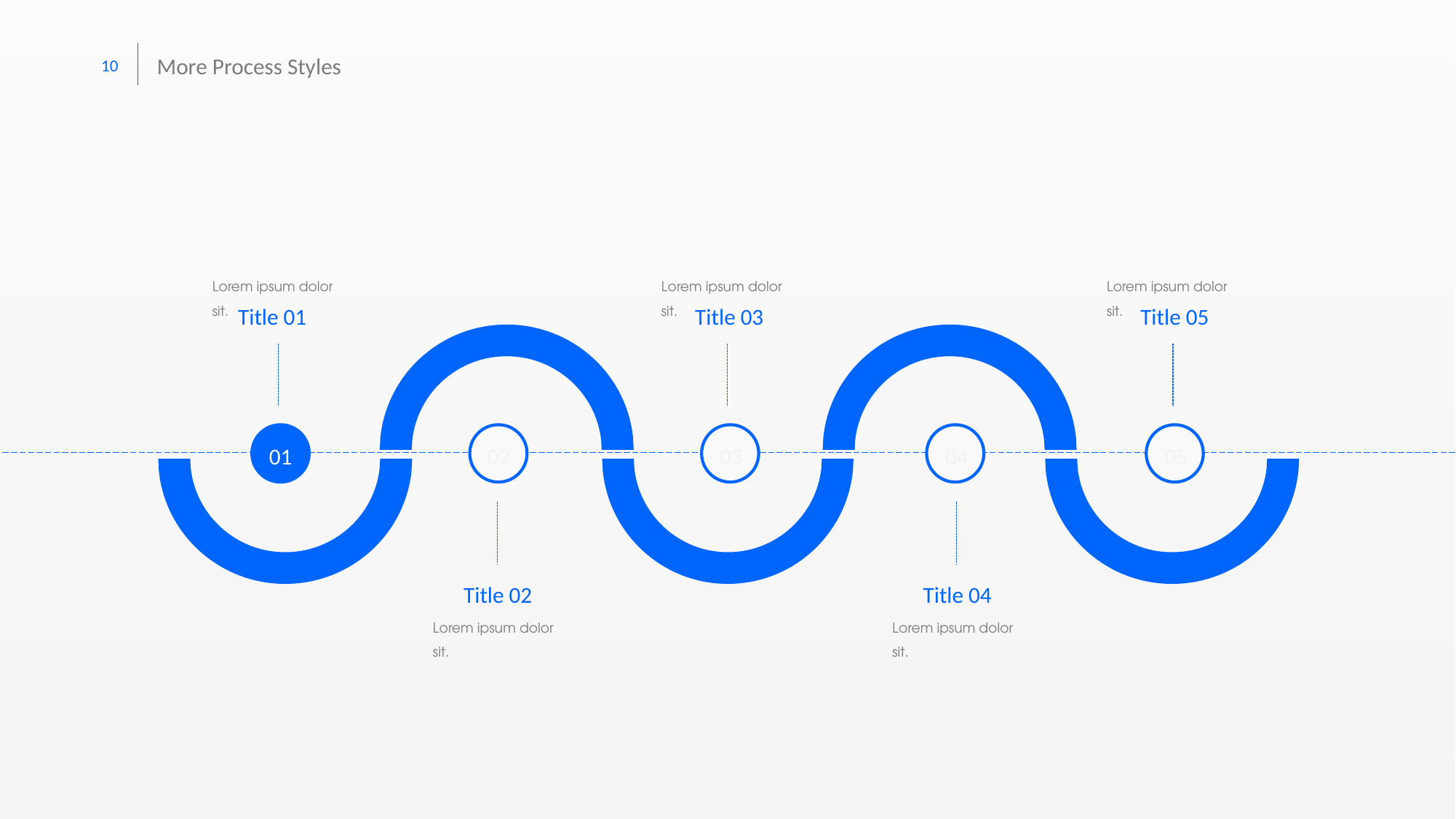

More Process Styles
Lorem ipsum dolor sit.
Lorem ipsum dolor sit.
Lorem ipsum dolor sit.
Title 01
Title 03
Title 05

01
02
03
04
05

Title 02
Title 04
Lorem ipsum dolor sit.
Lorem ipsum dolor sit.